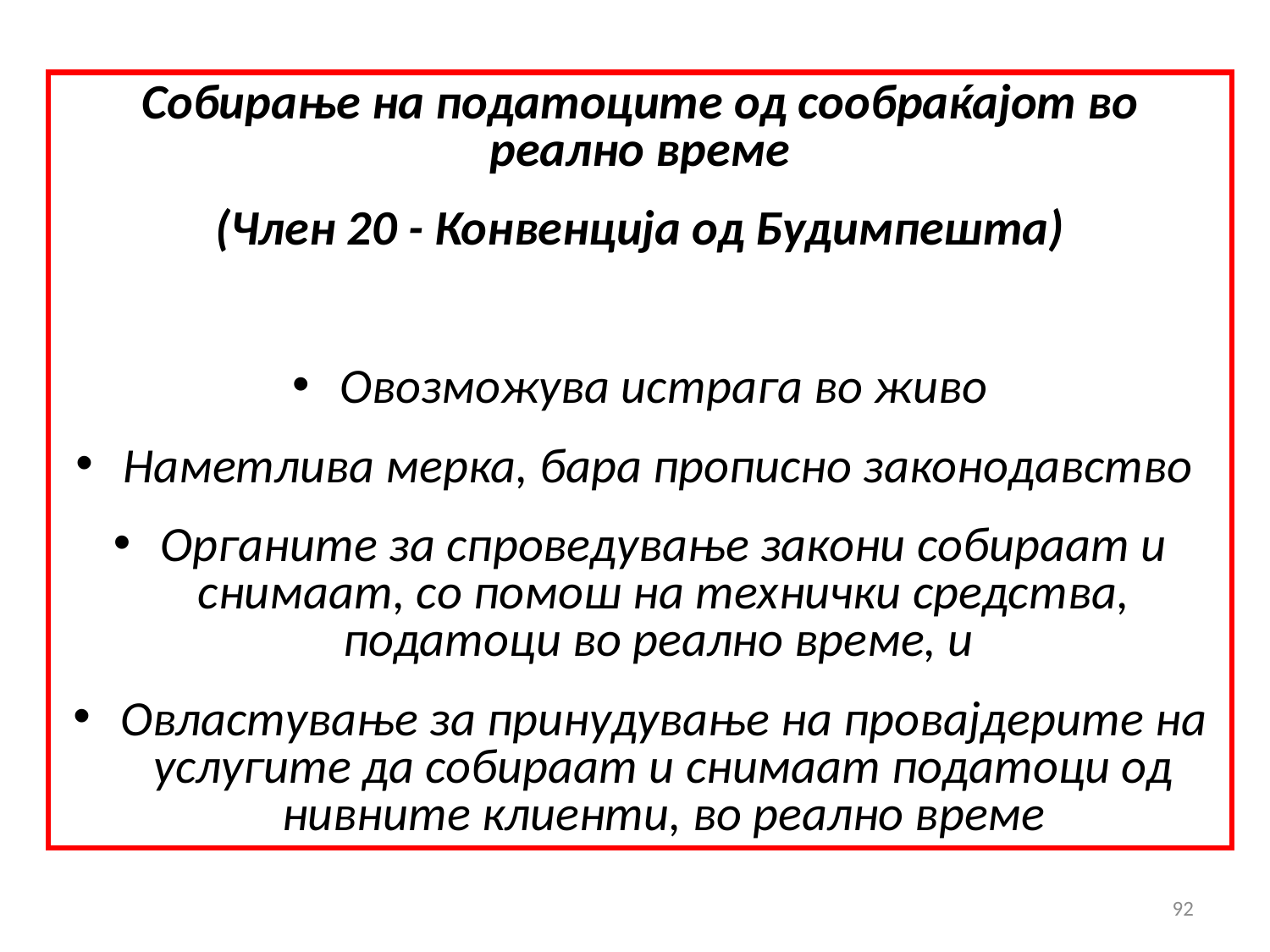

Собирање на податоците од сообраќајот во реално време
(Член 20 - Конвенција од Будимпешта)

Овозможува истрага во живо
Наметлива мерка, бара прописно законодавство
Органите за спроведување закони собираат и снимаат, со помош на технички средства, податоци во реално време, и
Овластување за принудување на провајдерите на услугите да собираат и снимаат податоци од нивните клиенти, во реално време
92